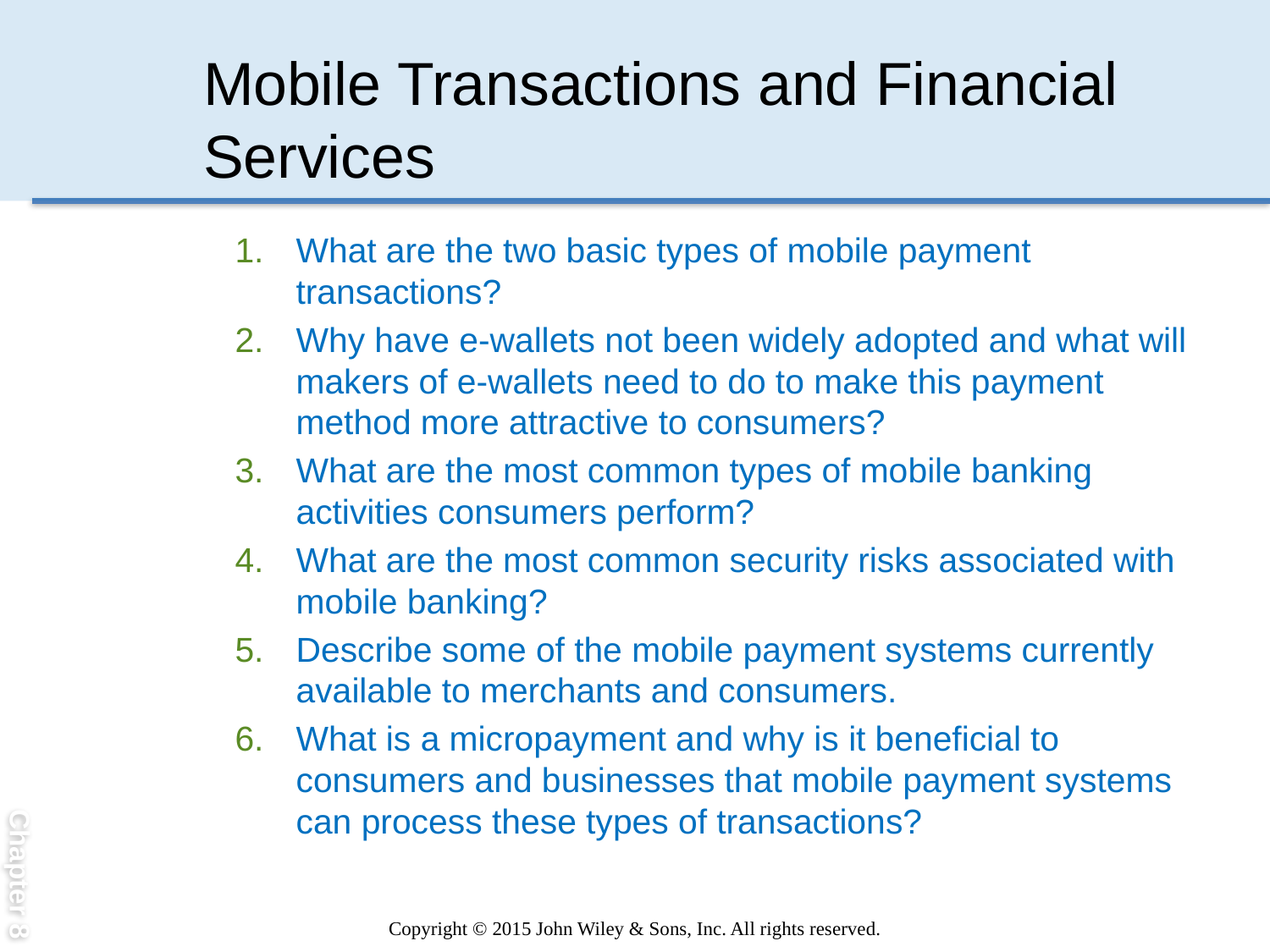

Chapter 8
# Mobile Transactions and Financial Services
What are the two basic types of mobile payment transactions?
Why have e-wallets not been widely adopted and what will makers of e-wallets need to do to make this payment method more attractive to consumers?
What are the most common types of mobile banking activities consumers perform?
What are the most common security risks associated with mobile banking?
Describe some of the mobile payment systems currently available to merchants and consumers.
What is a micropayment and why is it beneficial to consumers and businesses that mobile payment systems can process these types of transactions?